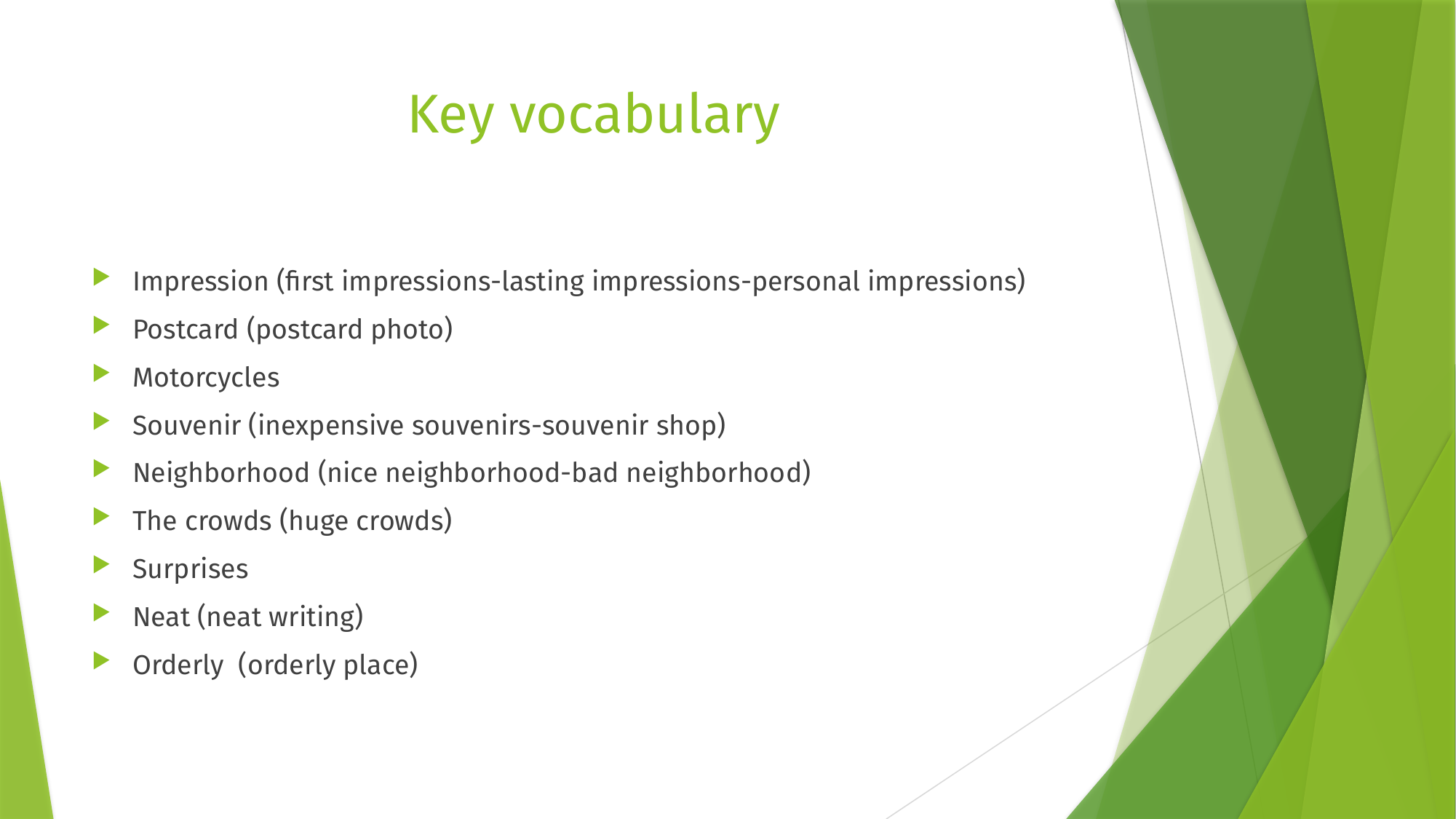

# Key vocabulary
Impression (first impressions-lasting impressions-personal impressions)
Postcard (postcard photo)
Motorcycles
Souvenir (inexpensive souvenirs-souvenir shop)
Neighborhood (nice neighborhood-bad neighborhood)
The crowds (huge crowds)
Surprises
Neat (neat writing)
Orderly  (orderly place)